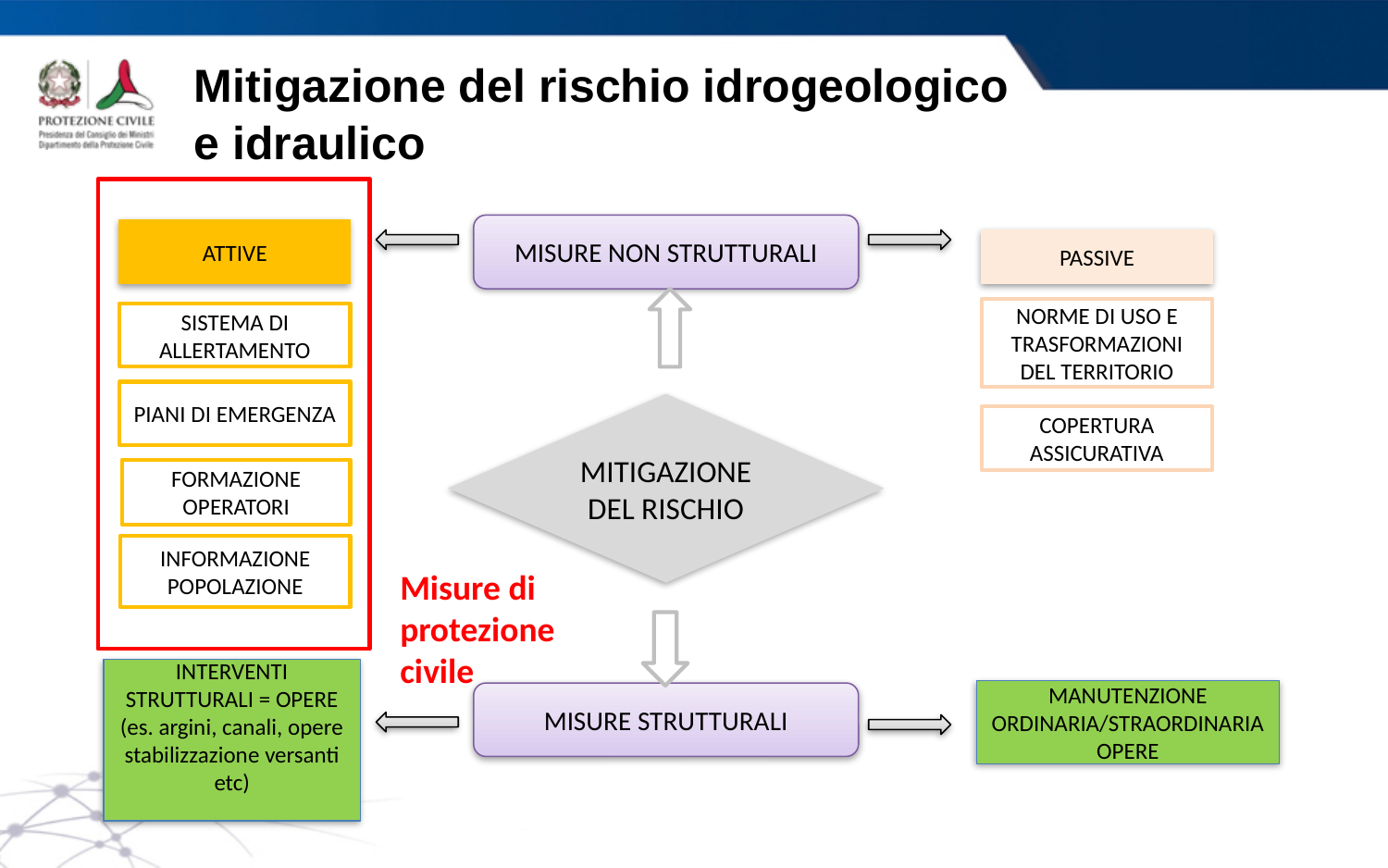

# Mitigazione del rischio idrogeologico e idraulico

MISURE NON STRUTTURALI
ATTIVE

PASSIVE

NORME DI USO E TRASFORMAZIONI DEL TERRITORIO
SISTEMA DI ALLERTAMENTO
PIANI DI EMERGENZA
MITIGAZIONE DEL RISCHIO
COPERTURA ASSICURATIVA
FORMAZIONE OPERATORI
INFORMAZIONE POPOLAZIONE

INTERVENTI STRUTTURALI = OPERE
(es. argini, canali, opere stabilizzazione versanti etc)

MANUTENZIONE ORDINARIA/STRAORDINARIA OPERE
MISURE STRUTTURALI

Misure di protezione civile